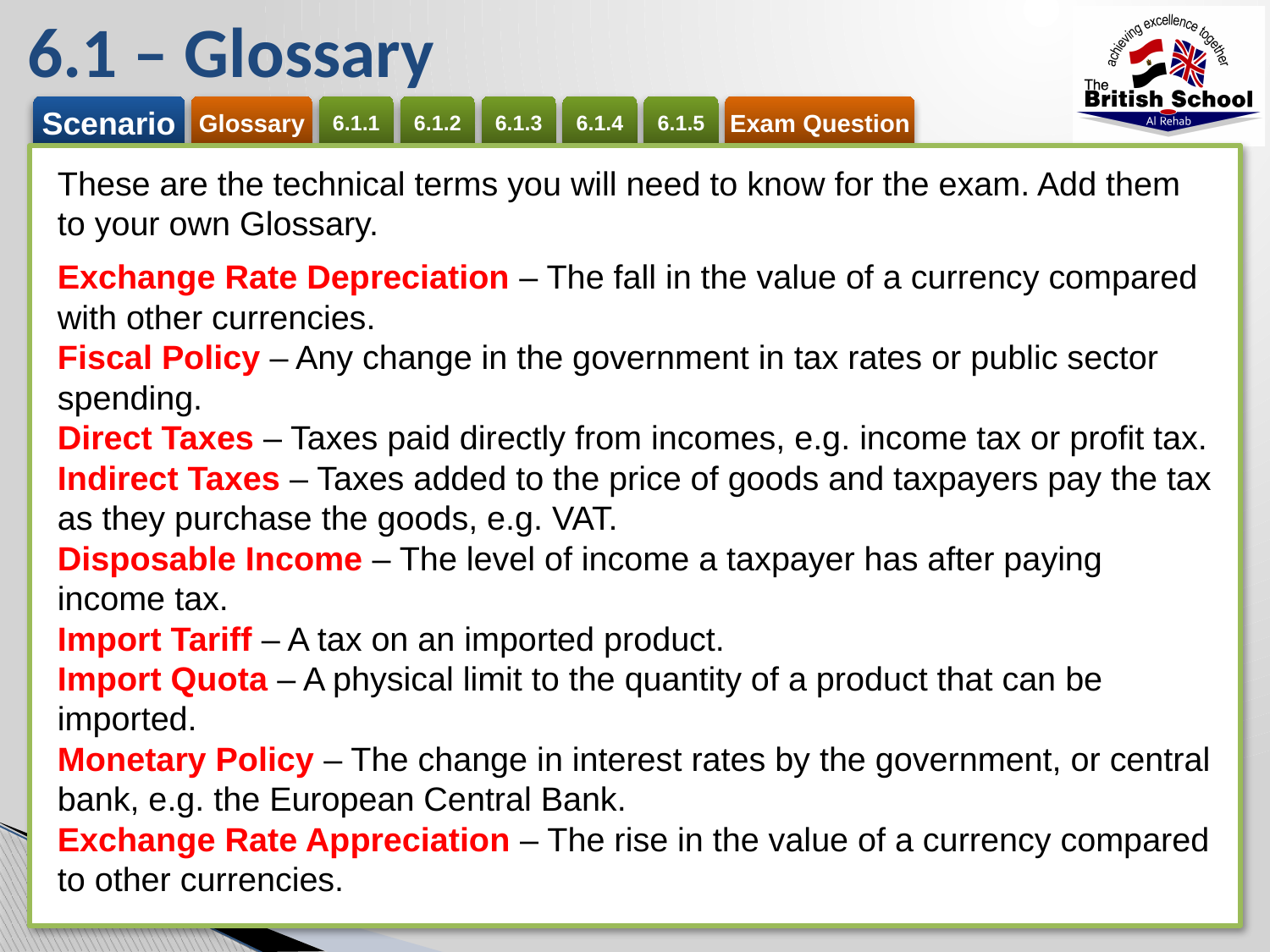

# 6.1 – Glossary
These are the technical terms you will need to know for the exam. Add them to your own Glossary.
Exchange Rate Depreciation – The fall in the value of a currency compared with other currencies.
Fiscal Policy – Any change in the government in tax rates or public sector spending.
Direct Taxes – Taxes paid directly from incomes, e.g. income tax or profit tax.
Indirect Taxes – Taxes added to the price of goods and taxpayers pay the tax as they purchase the goods, e.g. VAT.
Disposable Income – The level of income a taxpayer has after paying income tax.
Import Tariff – A tax on an imported product.
Import Quota – A physical limit to the quantity of a product that can be imported.
Monetary Policy – The change in interest rates by the government, or central bank, e.g. the European Central Bank.
Exchange Rate Appreciation – The rise in the value of a currency compared to other currencies.